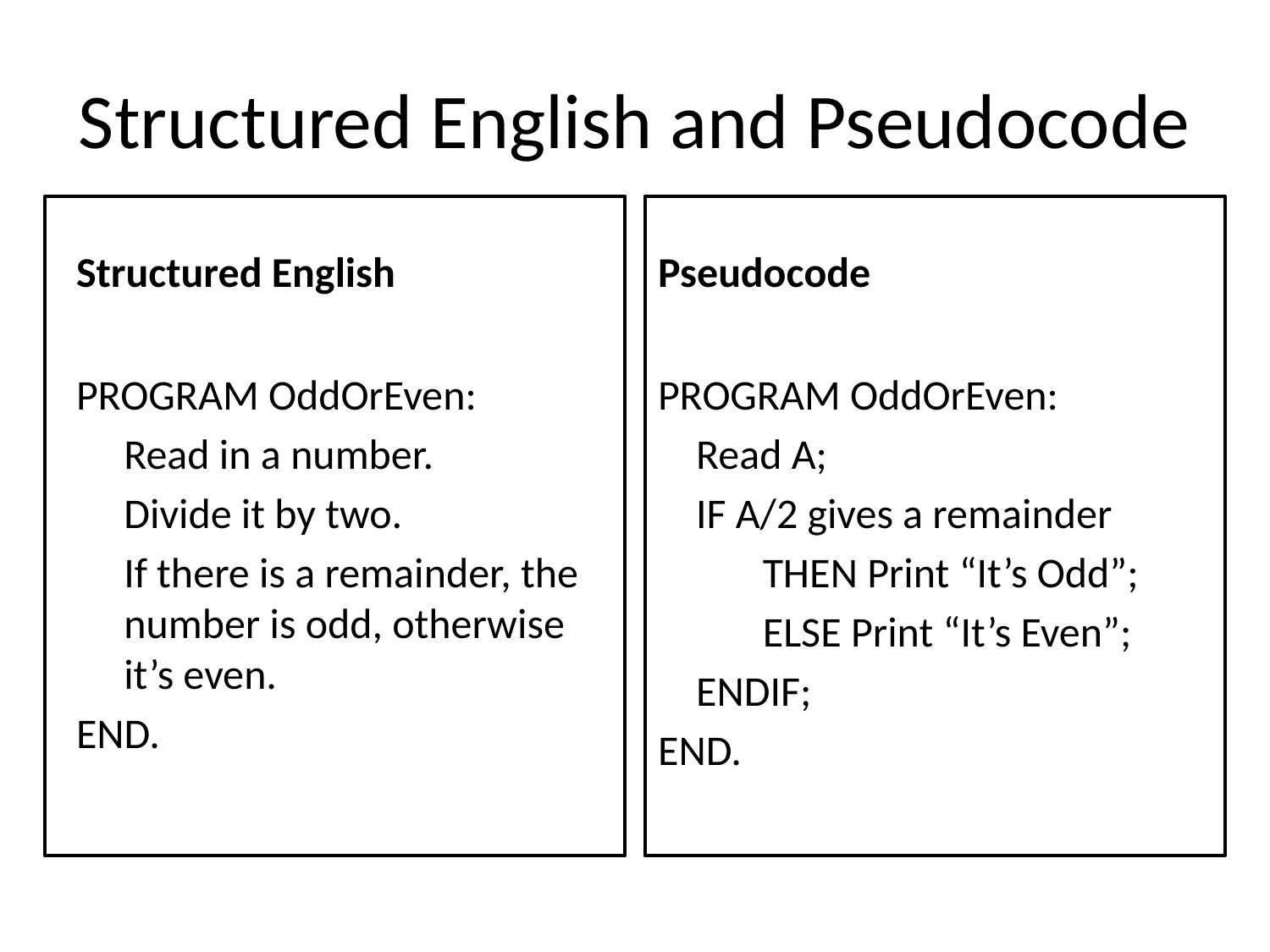

# Structured English and Pseudocode

Structured English
Pseudocode

PROGRAM OddOrEven:
     Read in a number.
     Divide it by two.
     If there is a remainder, the number is odd, otherwise it’s even.
END.

PROGRAM OddOrEven:
    Read A;
    IF A/2 gives a remainder
           THEN Print “It’s Odd”;
           ELSE Print “It’s Even”;
    ENDIF;
END.